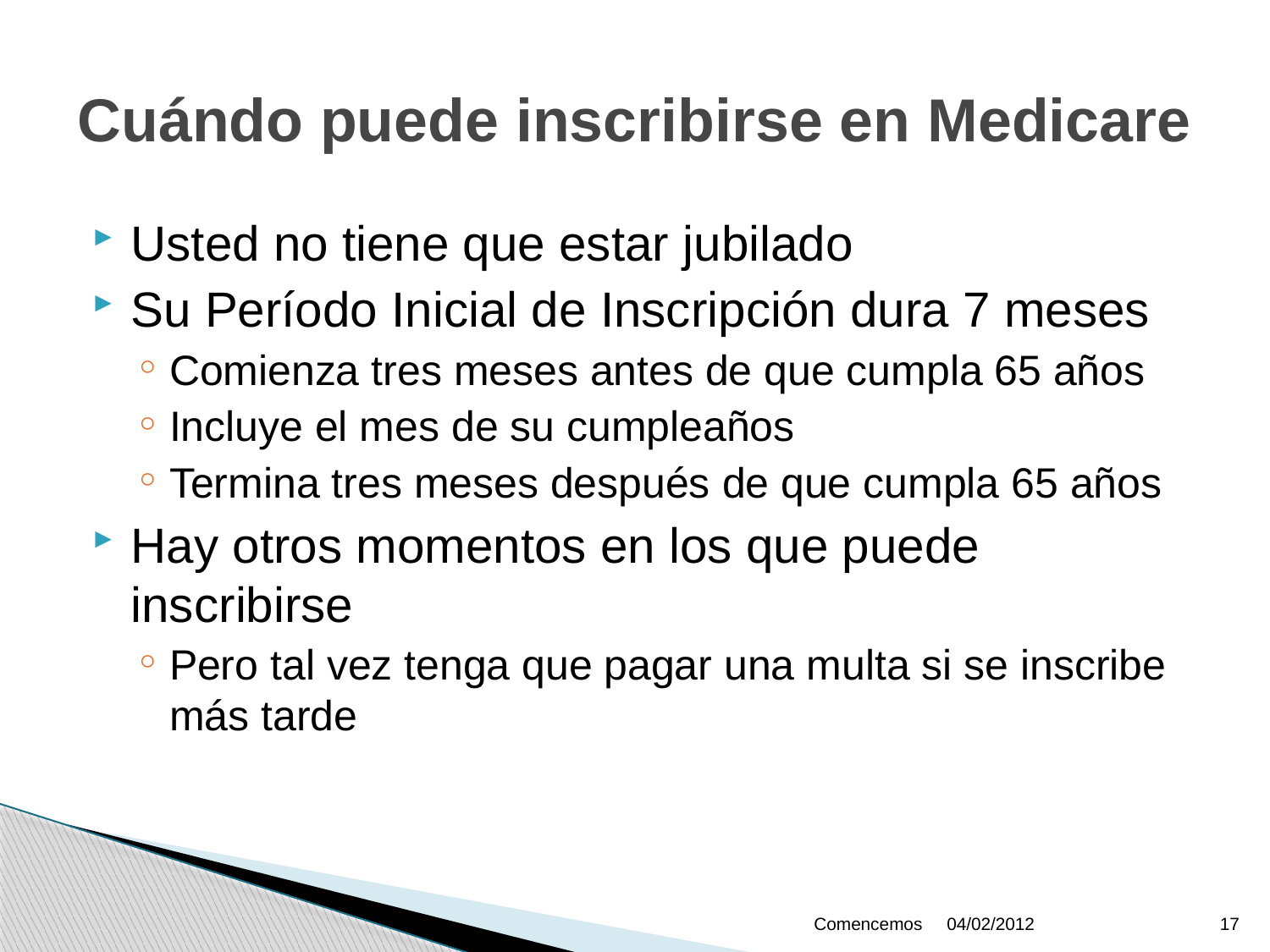

# Cuándo puede inscribirse en Medicare
Usted no tiene que estar jubilado
Su Período Inicial de Inscripción dura 7 meses
Comienza tres meses antes de que cumpla 65 años
Incluye el mes de su cumpleaños
Termina tres meses después de que cumpla 65 años
Hay otros momentos en los que puede inscribirse
Pero tal vez tenga que pagar una multa si se inscribe más tarde

Comencemos
04/02/2012
17